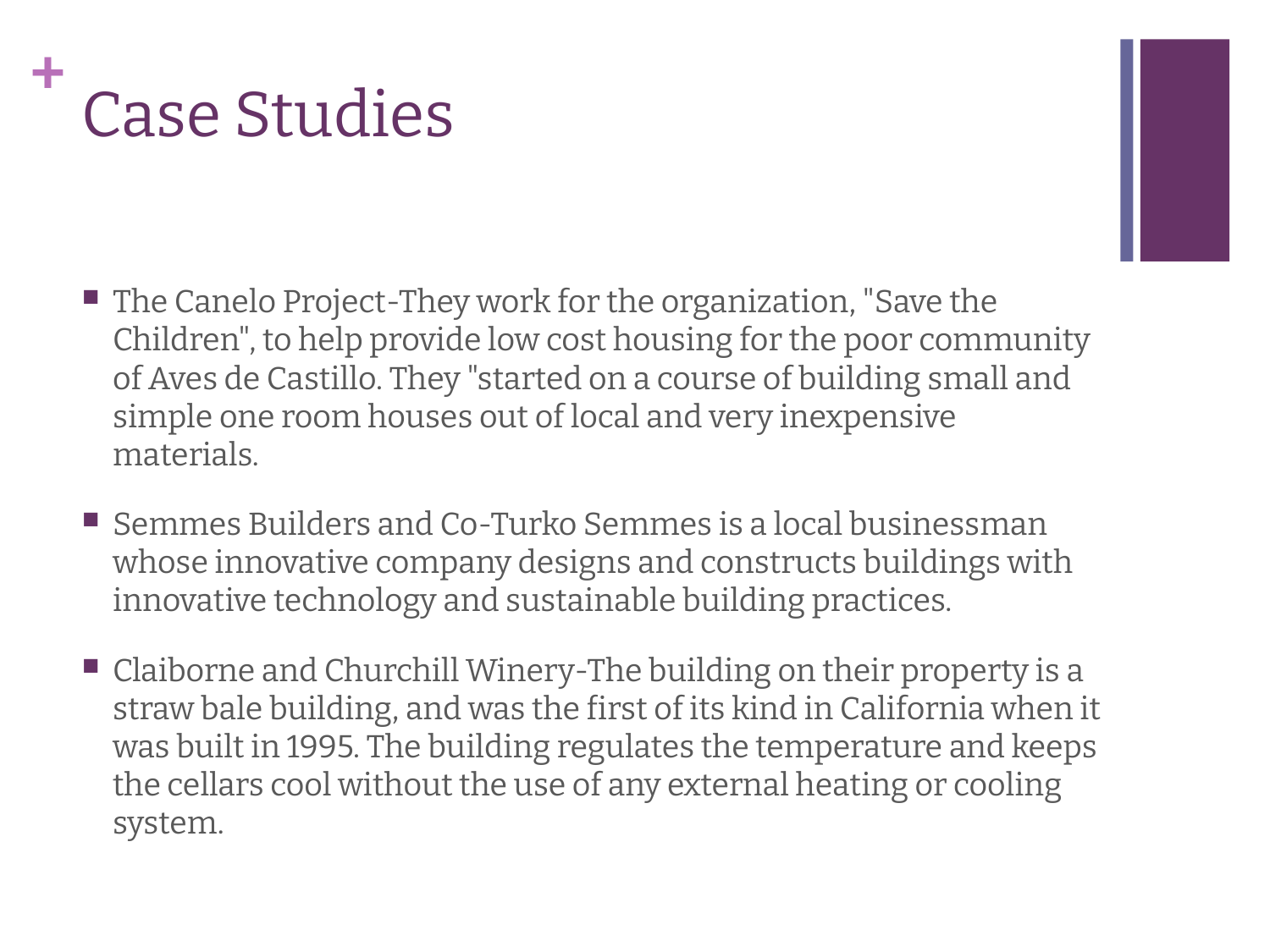

# Case Studies
The Canelo Project-They work for the organization, "Save the Children", to help provide low cost housing for the poor community of Aves de Castillo. They "started on a course of building small and simple one room houses out of local and very inexpensive materials.
Semmes Builders and Co-Turko Semmes is a local businessman whose innovative company designs and constructs buildings with innovative technology and sustainable building practices.
Claiborne and Churchill Winery-The building on their property is a straw bale building, and was the first of its kind in California when it was built in 1995. The building regulates the temperature and keeps the cellars cool without the use of any external heating or cooling system.